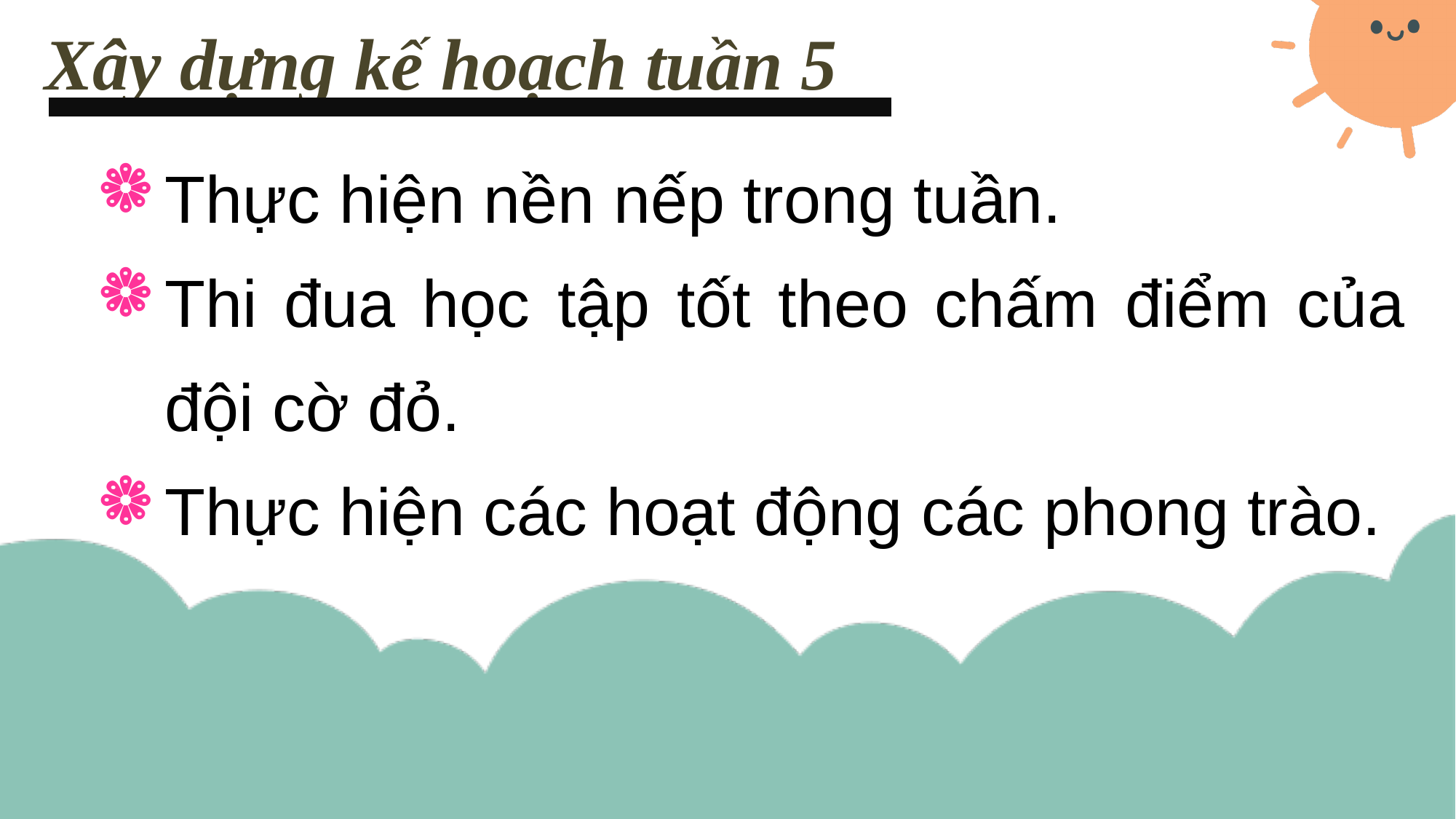

Xây dựng kế hoạch tuần 5
Thực hiện nền nếp trong tuần.
Thi đua học tập tốt theo chấm điểm của đội cờ đỏ.
Thực hiện các hoạt động các phong trào.